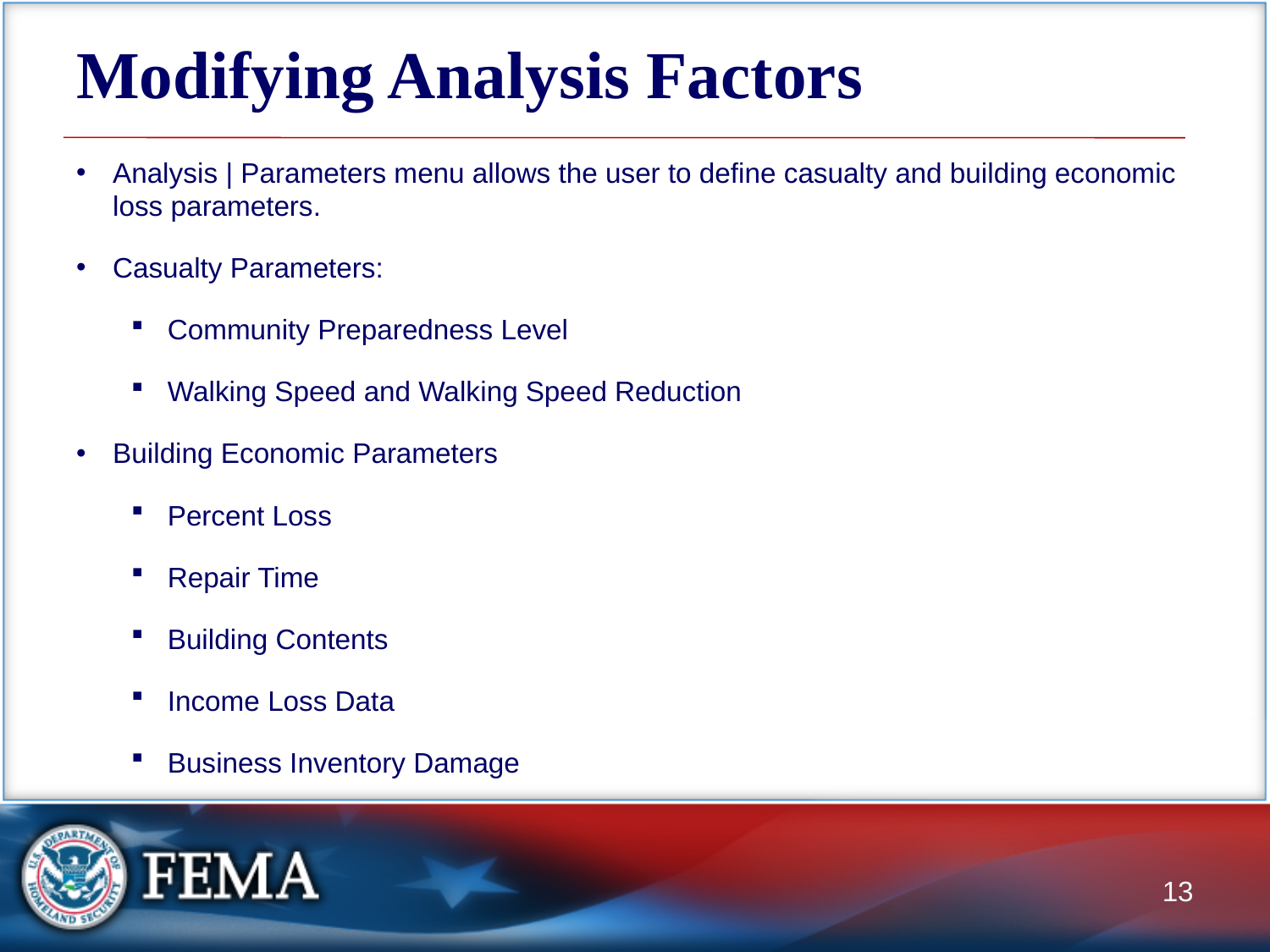

# Modifying Analysis Factors
Analysis | Parameters menu allows the user to define casualty and building economic loss parameters.
Casualty Parameters:
Community Preparedness Level
Walking Speed and Walking Speed Reduction
Building Economic Parameters
Percent Loss
Repair Time
Building Contents
Income Loss Data
Business Inventory Damage
13